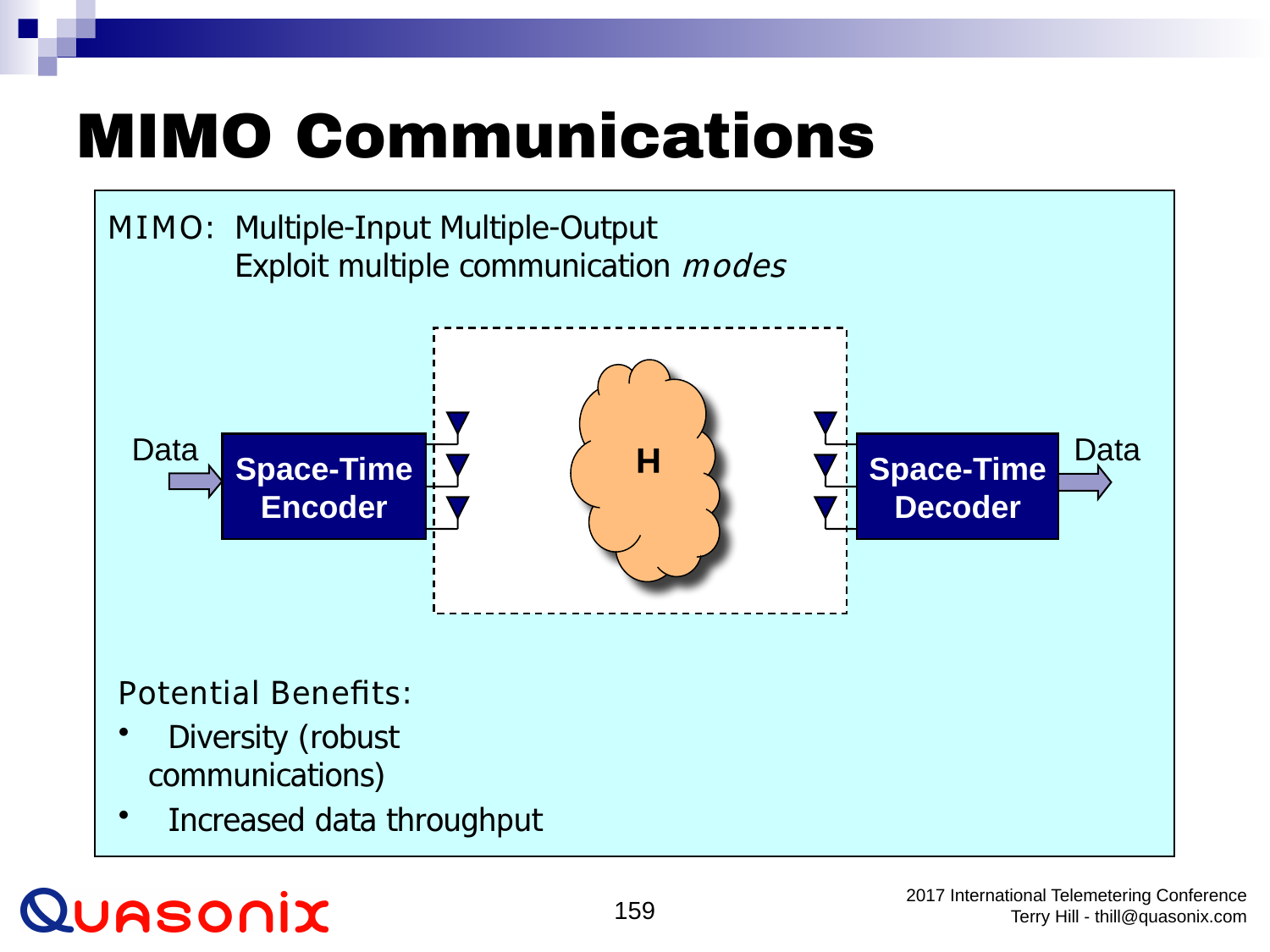

# MIMO Communications

MIMO:	Multiple-Input Multiple-Output
	Exploit multiple communication modes

H

Data
Space-Time
Encoder

Data

Space-Time
Decoder

Potential Benefits:
  Diversity (robust communications)
  Increased data throughput